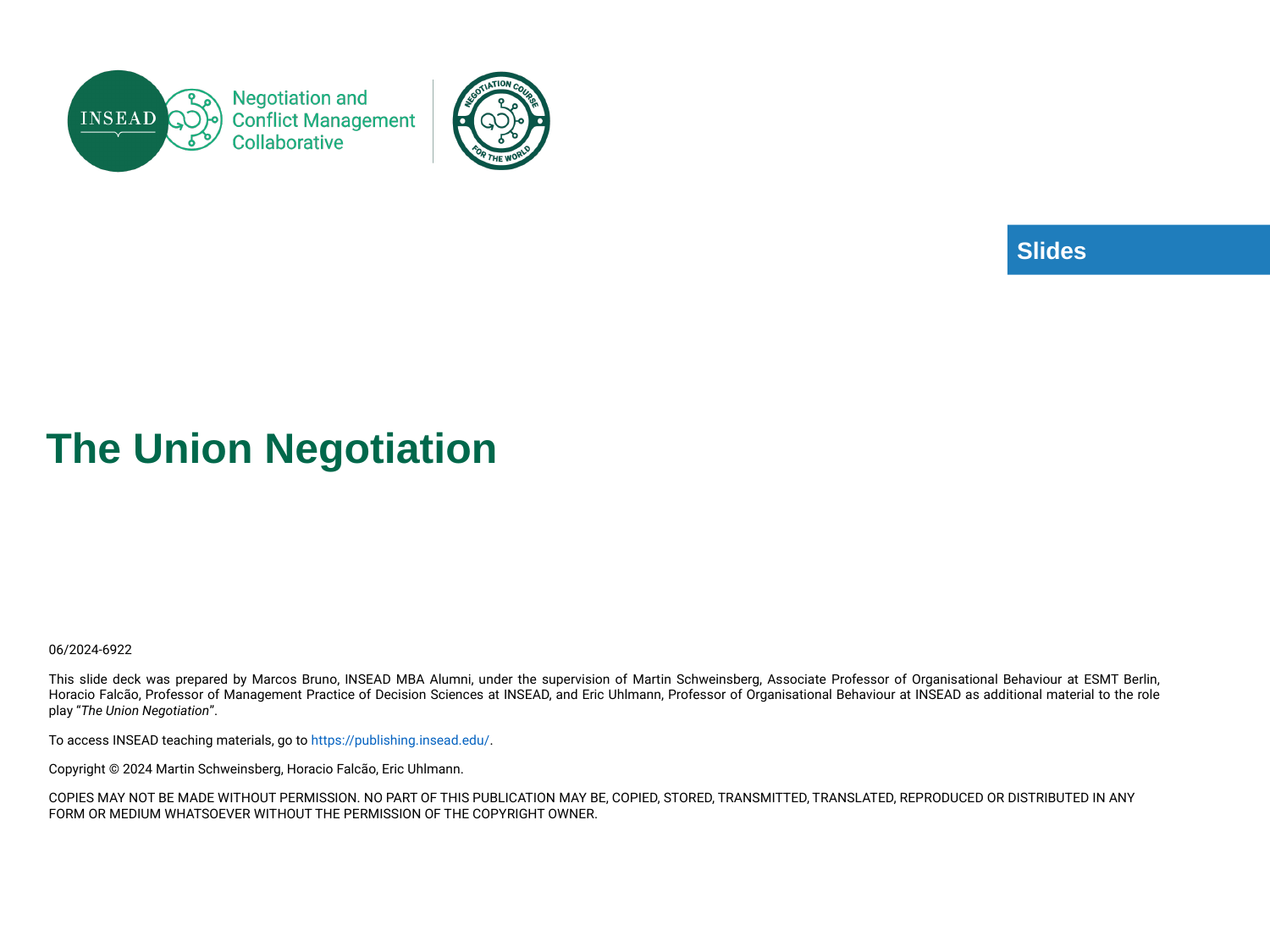

# The Union Negotiation

06/2024-6922
This slide deck was prepared by Marcos Bruno, INSEAD MBA Alumni, under the supervision of Martin Schweinsberg, Associate Professor of Organisational Behaviour at ESMT Berlin, Horacio Falcão, Professor of Management Practice of Decision Sciences at INSEAD, and Eric Uhlmann, Professor of Organisational Behaviour at INSEAD as additional material to the role play “The Union Negotiation”.
To access INSEAD teaching materials, go to https://publishing.insead.edu/.
Copyright © 2024 Martin Schweinsberg, Horacio Falcão, Eric Uhlmann.
COPIES MAY NOT BE MADE WITHOUT PERMISSION. NO PART OF THIS PUBLICATION MAY BE, COPIED, STORED, TRANSMITTED, TRANSLATED, REPRODUCED OR DISTRIBUTED IN ANY FORM OR MEDIUM WHATSOEVER WITHOUT THE PERMISSION OF THE COPYRIGHT OWNER.